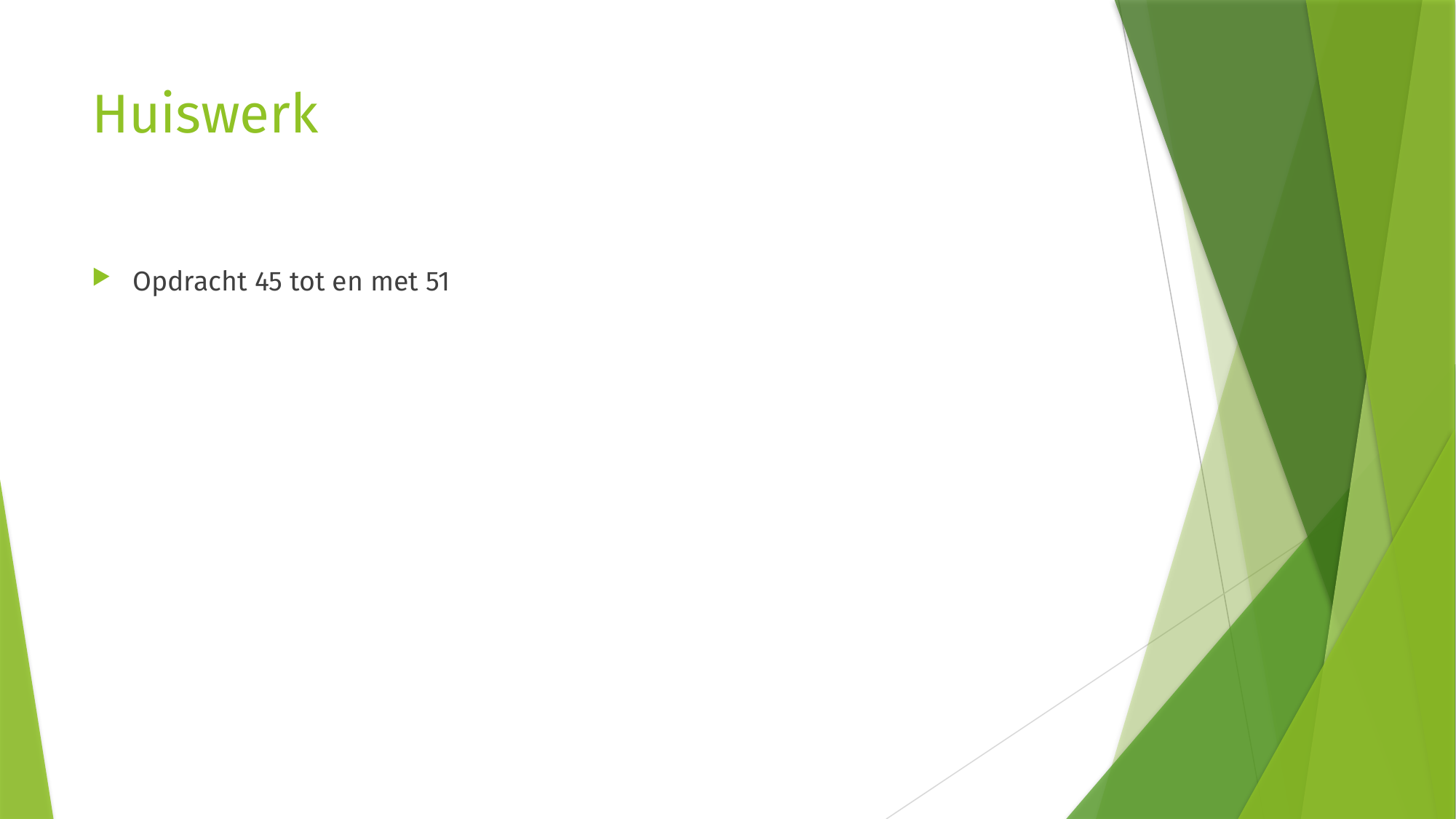

# Huiswerk
Opdracht 45 tot en met 51